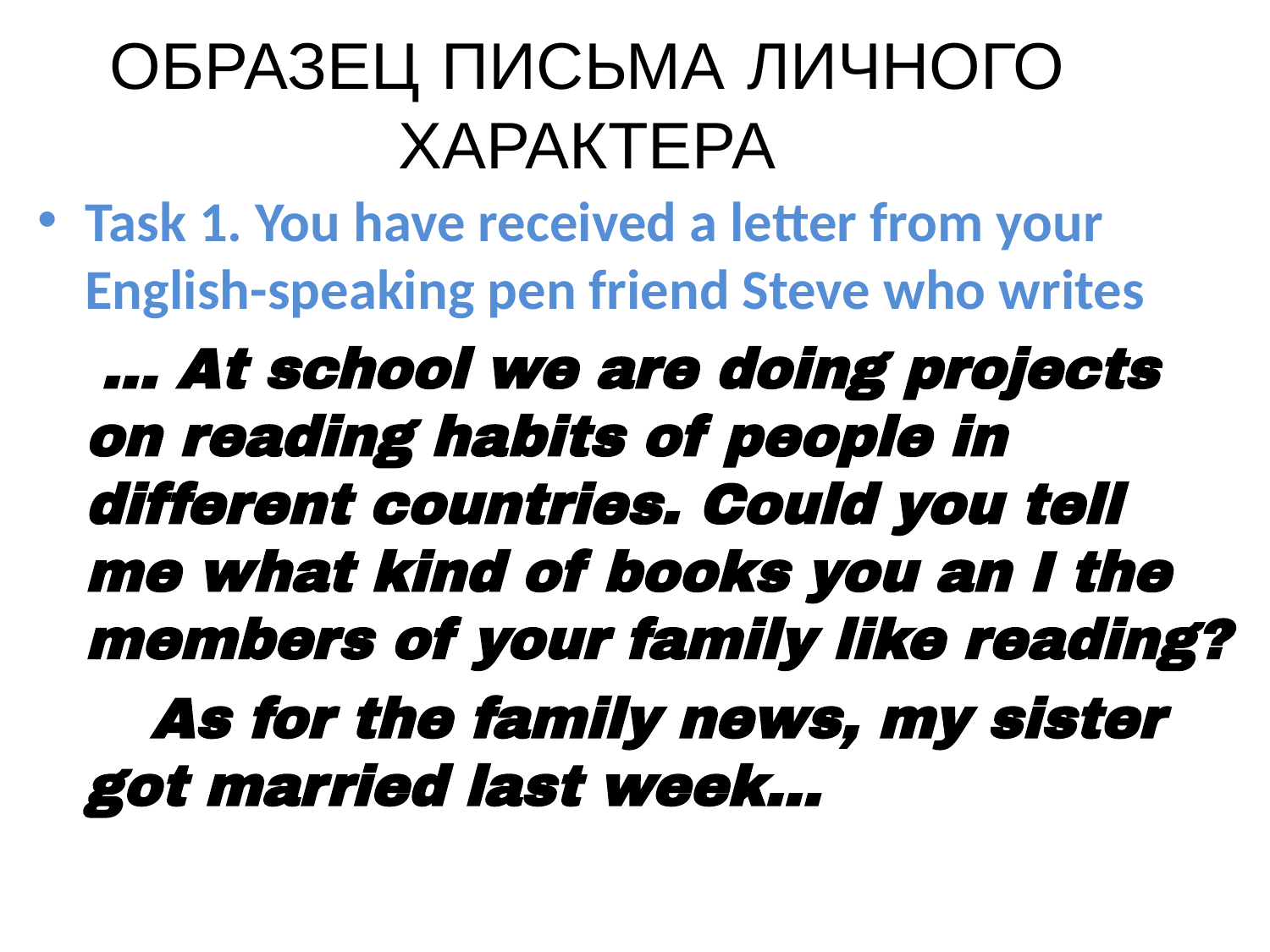

# ОБРАЗЕЦ ПИСЬМА ЛИЧНОГО ХАРАКТЕРА
Task 1. You have received a letter from your English-speaking pen friend Steve who writes
     ... At school we are doing projects on reading habits of people in different countries. Could you tell me what kind of books you an I the members of your family like reading?
      As for the family news, my sister got married last week...